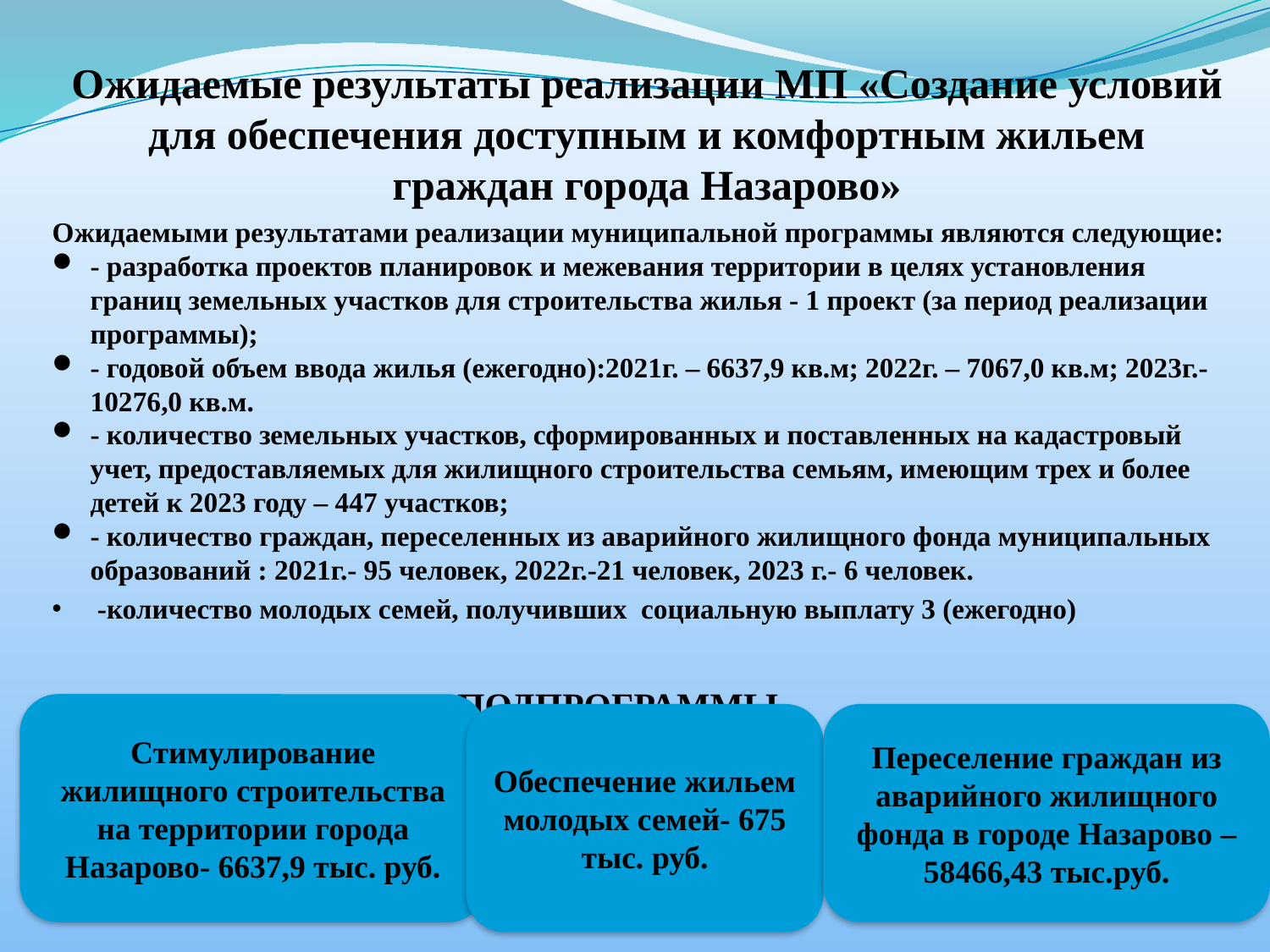

# Ожидаемые результаты реализации МП «Создание условий для обеспечения доступным и комфортным жильем граждан города Назарово»
Ожидаемыми результатами реализации муниципальной программы являются следующие:
- разработка проектов планировок и межевания территории в целях установления границ земельных участков для строительства жилья - 1 проект (за период реализации программы);
- годовой объем ввода жилья (ежегодно):2021г. – 6637,9 кв.м; 2022г. – 7067,0 кв.м; 2023г.- 10276,0 кв.м.
- количество земельных участков, сформированных и поставленных на кадастровый учет, предоставляемых для жилищного строительства семьям, имеющим трех и более детей к 2023 году – 447 участков;
- количество граждан, переселенных из аварийного жилищного фонда муниципальных образований : 2021г.- 95 человек, 2022г.-21 человек, 2023 г.- 6 человек.
 -количество молодых семей, получивших  социальную выплату 3 (ежегодно)
                                 ПОДПРОГРАММЫ

Стимулирование жилищного строительства на территории города Назарово- 6637,9 тыс. руб.
Обеспечение жильем молодых семей- 675 тыс. руб.
Переселение граждан из аварийного жилищного фонда в городе Назарово – 58466,43 тыс.руб.